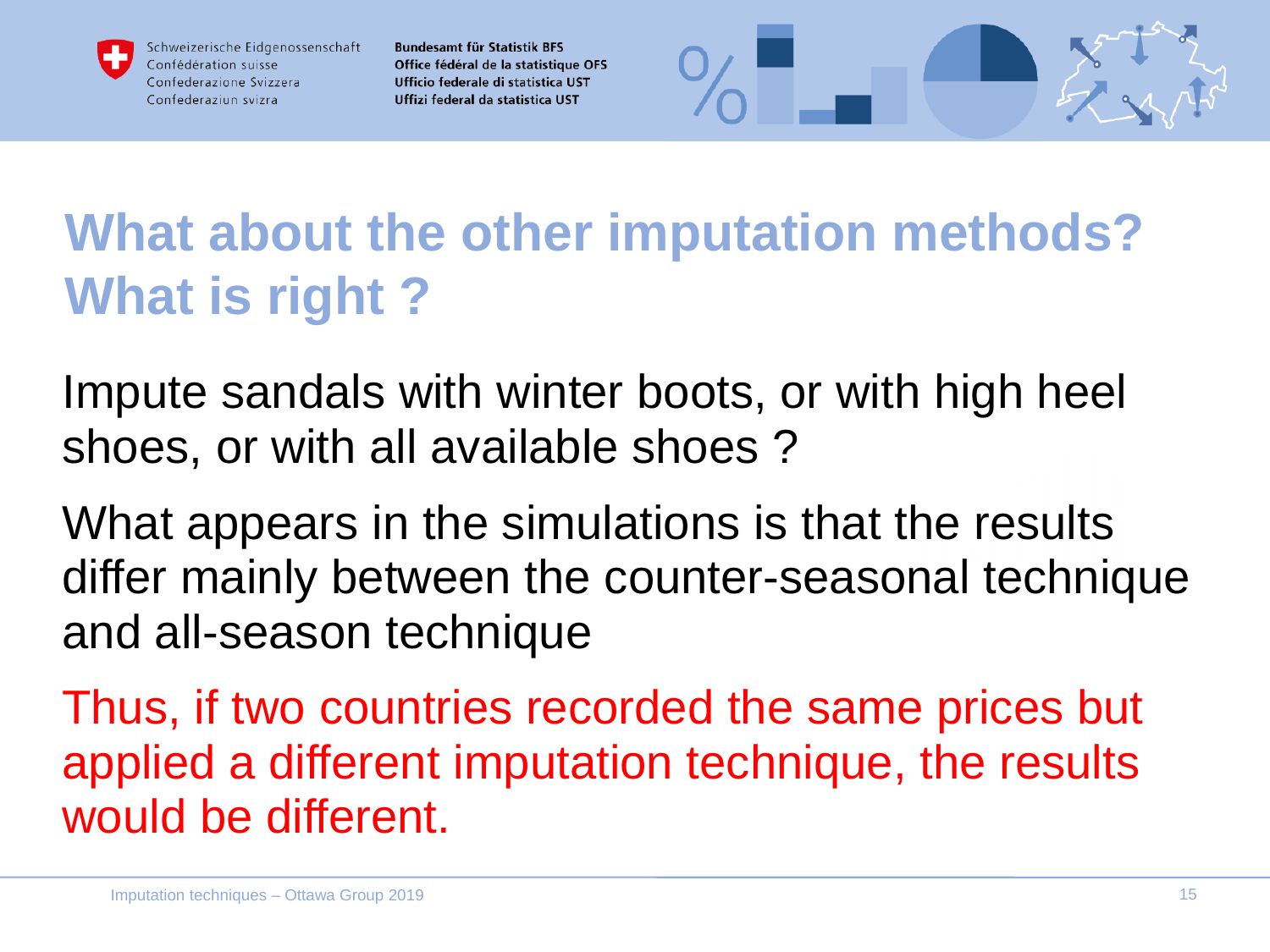

# What about the other imputation methods? What is right ?
Impute sandals with winter boots, or with high heel shoes, or with all available shoes ?
What appears in the simulations is that the results differ mainly between the counter-seasonal technique and all-season technique
Thus, if two countries recorded the same prices but applied a different imputation technique, the results would be different.